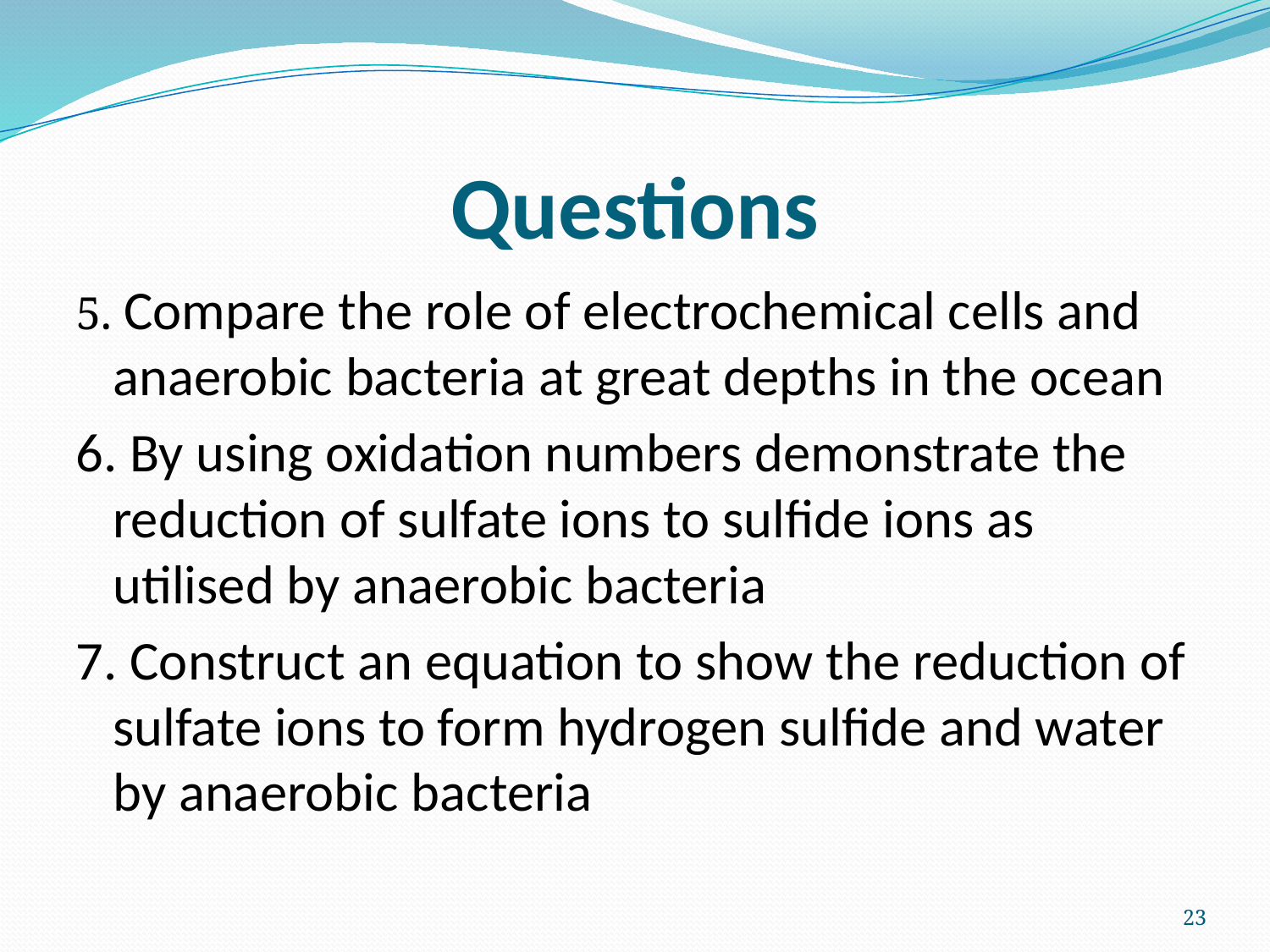

# Questions
5. Compare the role of electrochemical cells and anaerobic bacteria at great depths in the ocean
6. By using oxidation numbers demonstrate the reduction of sulfate ions to sulfide ions as utilised by anaerobic bacteria
7. Construct an equation to show the reduction of sulfate ions to form hydrogen sulfide and water by anaerobic bacteria
23